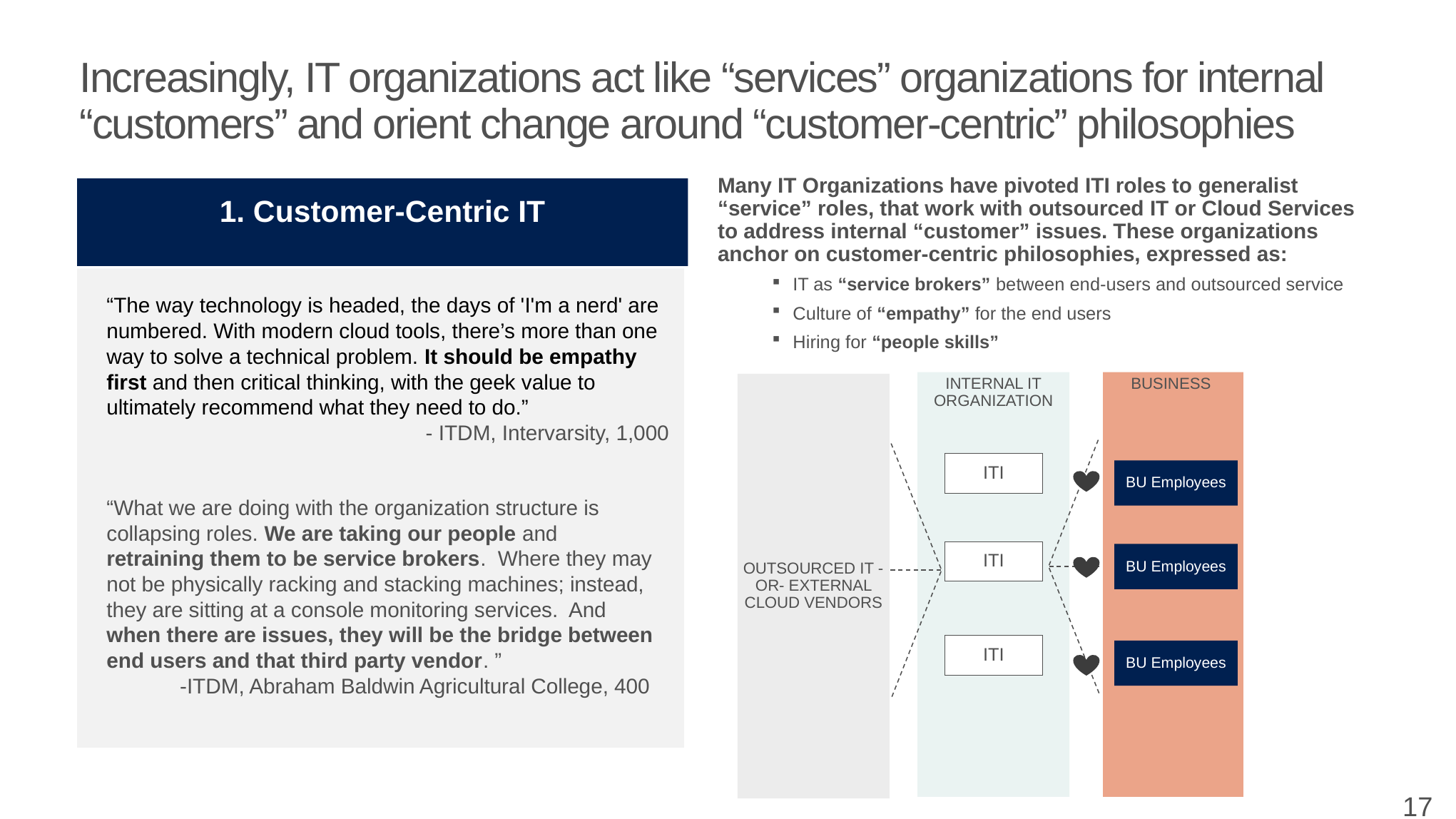

# Increasingly, IT organizations act like “services” organizations for internal “customers” and orient change around “customer-centric” philosophies
Many IT Organizations have pivoted ITI roles to generalist “service” roles, that work with outsourced IT or Cloud Services to address internal “customer” issues. These organizations anchor on customer-centric philosophies, expressed as:
IT as “service brokers” between end-users and outsourced service
Culture of “empathy” for the end users
Hiring for “people skills”
1. Customer-Centric IT

“The way technology is headed, the days of 'I'm a nerd' are numbered. With modern cloud tools, there’s more than one way to solve a technical problem. It should be empathy first and then critical thinking, with the geek value to ultimately recommend what they need to do.”
- ITDM, Intervarsity, 1,000
ITI
BU Employees

“What we are doing with the organization structure is collapsing roles. We are taking our people and retraining them to be service brokers.  Where they may not be physically racking and stacking machines; instead, they are sitting at a console monitoring services.  And when there are issues, they will be the bridge between end users and that third party vendor. ”
-ITDM, Abraham Baldwin Agricultural College, 400
INTERNAL IT ORGANIZATION
OUTSOURCED IT -OR- EXTERNAL CLOUD VENDORS
BUSINESS
ITI
BU Employees

ITI
BU Employees

17